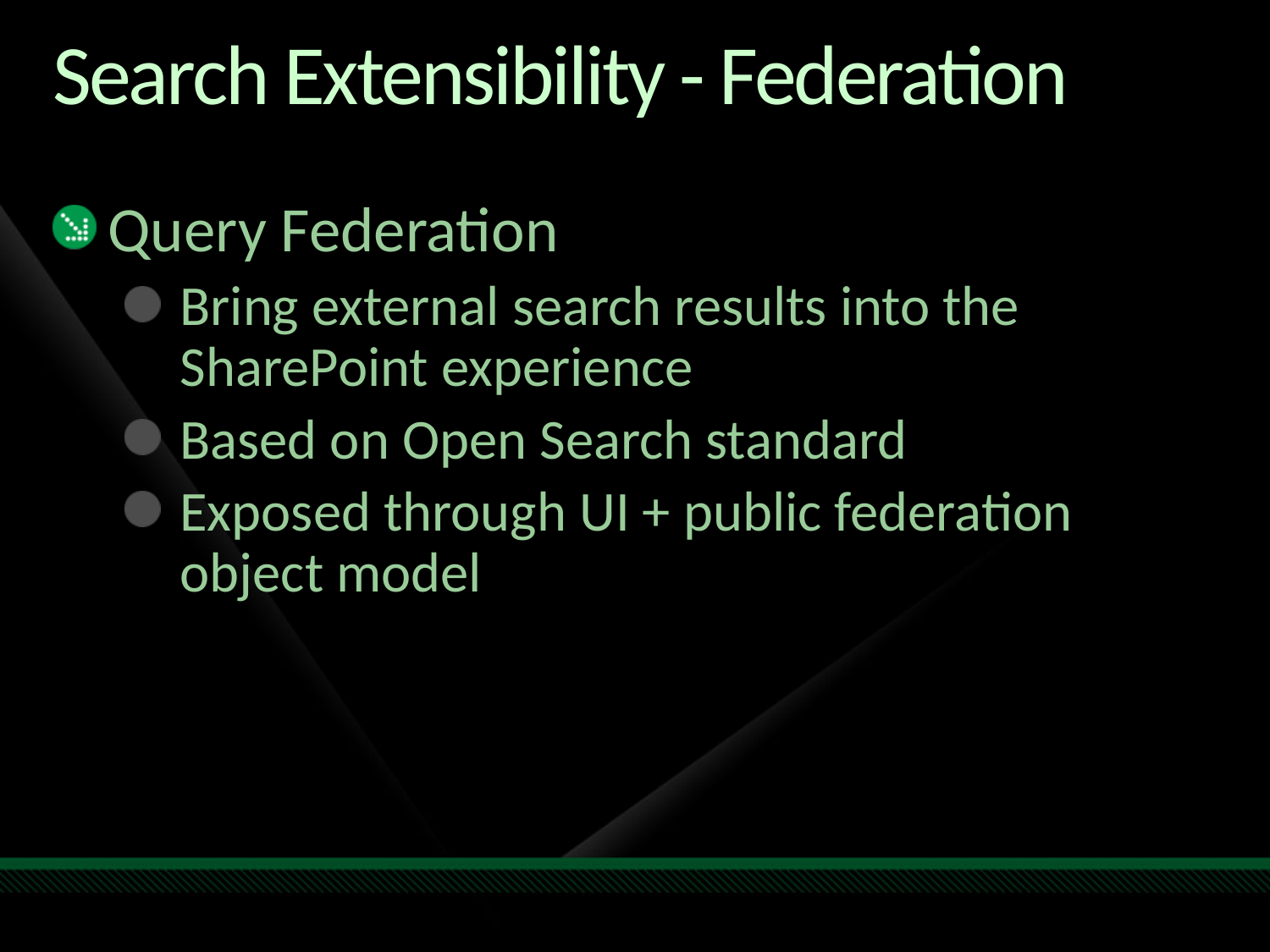

# Search Extensibility - Federation
Query Federation
Bring external search results into the SharePoint experience
Based on Open Search standard
Exposed through UI + public federation object model